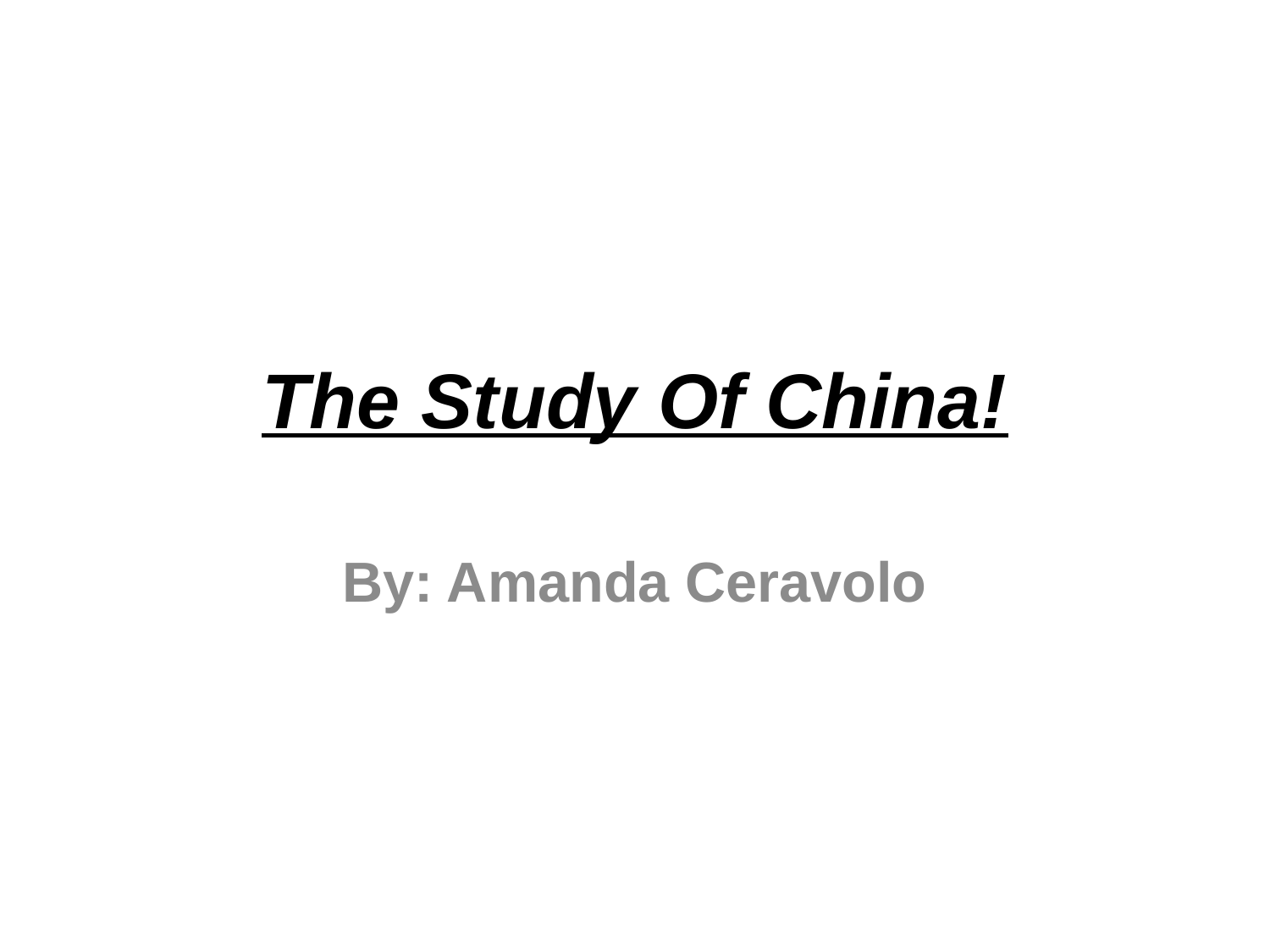

# The Study Of China!
By: Amanda Ceravolo